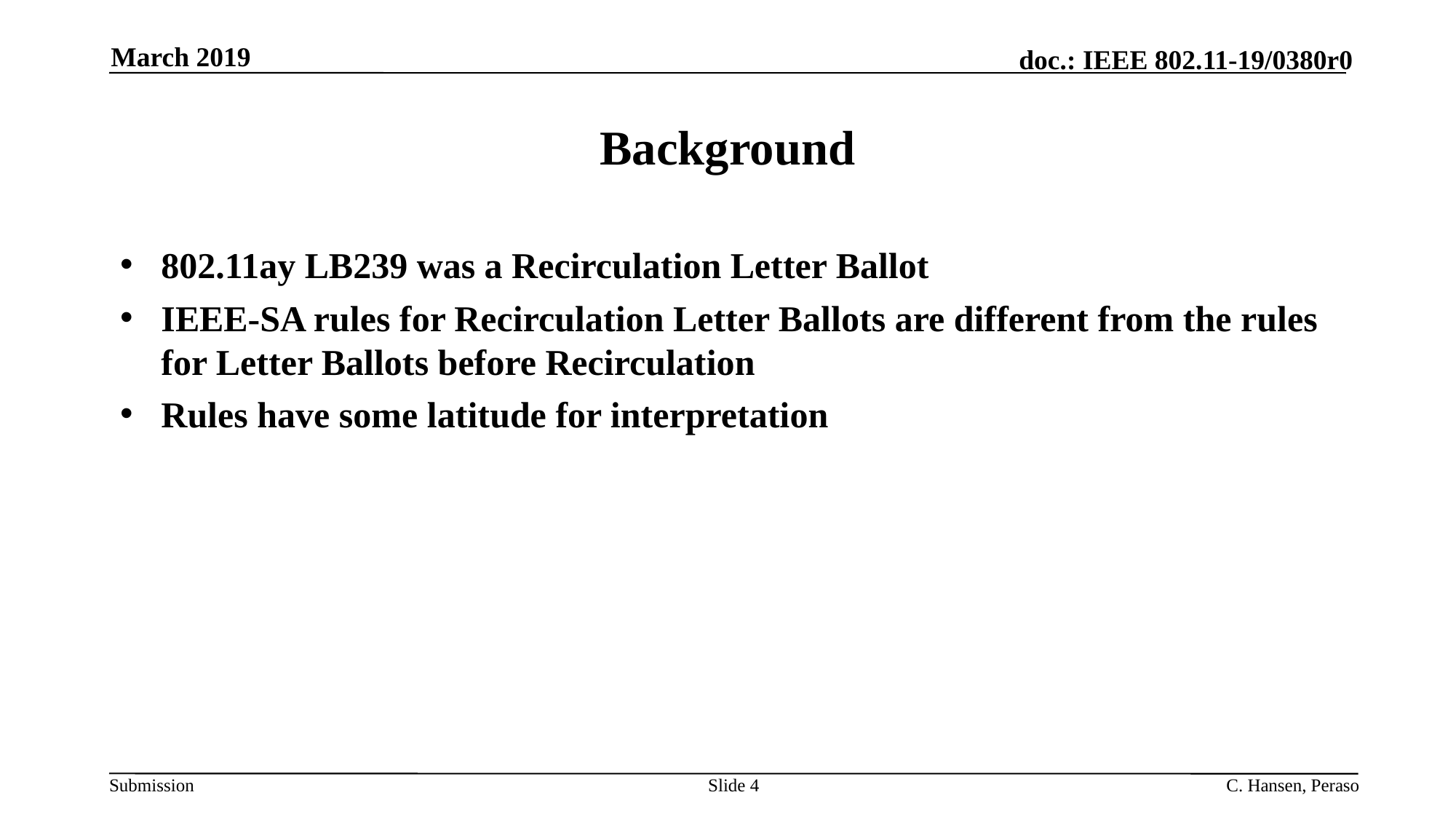

March 2019
# Background
802.11ay LB239 was a Recirculation Letter Ballot
IEEE-SA rules for Recirculation Letter Ballots are different from the rules for Letter Ballots before Recirculation
Rules have some latitude for interpretation

Slide 4
C. Hansen, Peraso